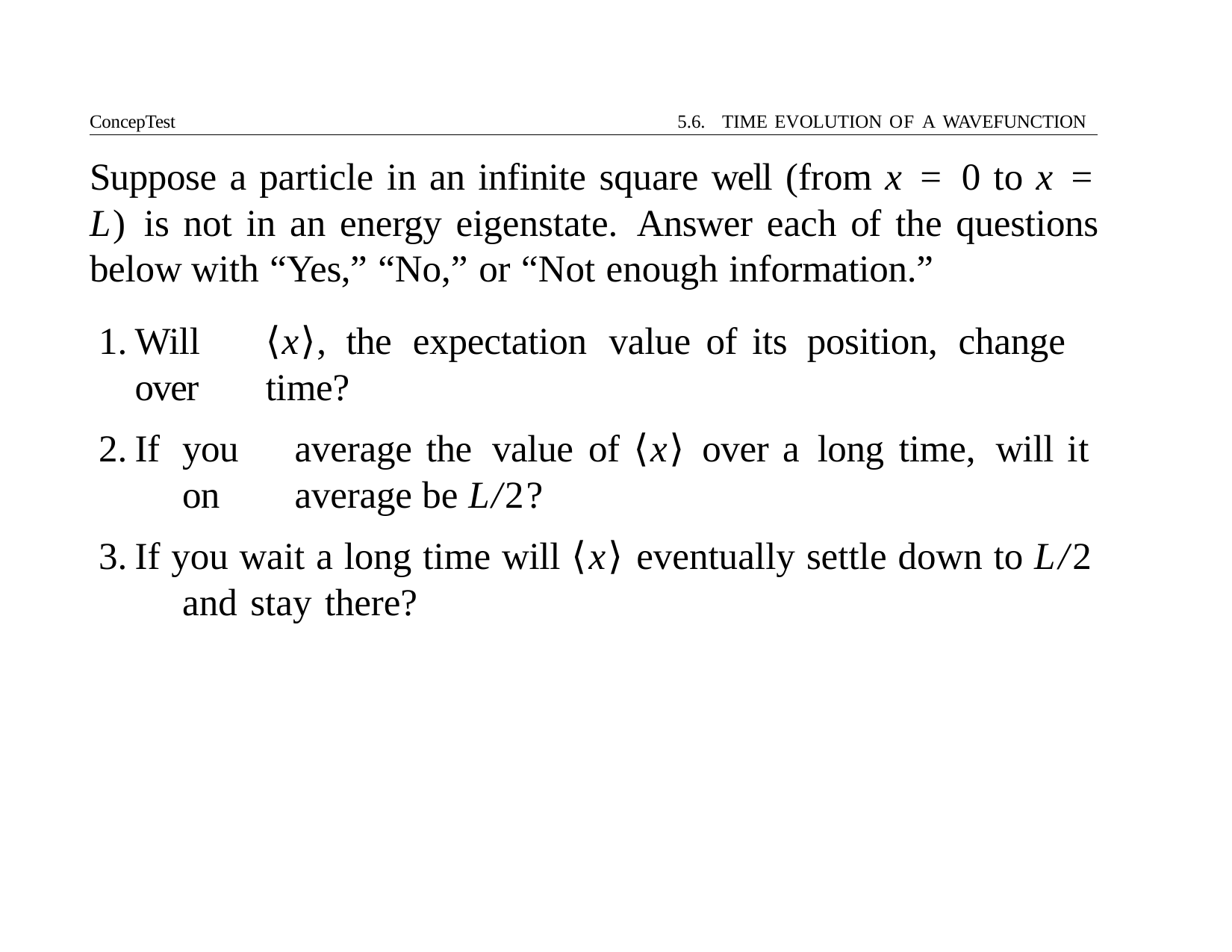

ConcepTest	5.6.  TIME EVOLUTION OF A WAVEFUNCTION

# Suppose a particle in an infinite square well (from x = 0 to x = L) is not in an energy eigenstate. Answer each of the questions below with “Yes,” “No,” or “Not enough information.”
Will	⟨x⟩,	the	expectation	value	of	its	position,	change	over 	time?
If	you	average	the	value	of	⟨x⟩	over	a	long	time,	will	it	on 	average be L/2?
If you wait a long time will ⟨x⟩ eventually settle down to L/2 	and stay there?